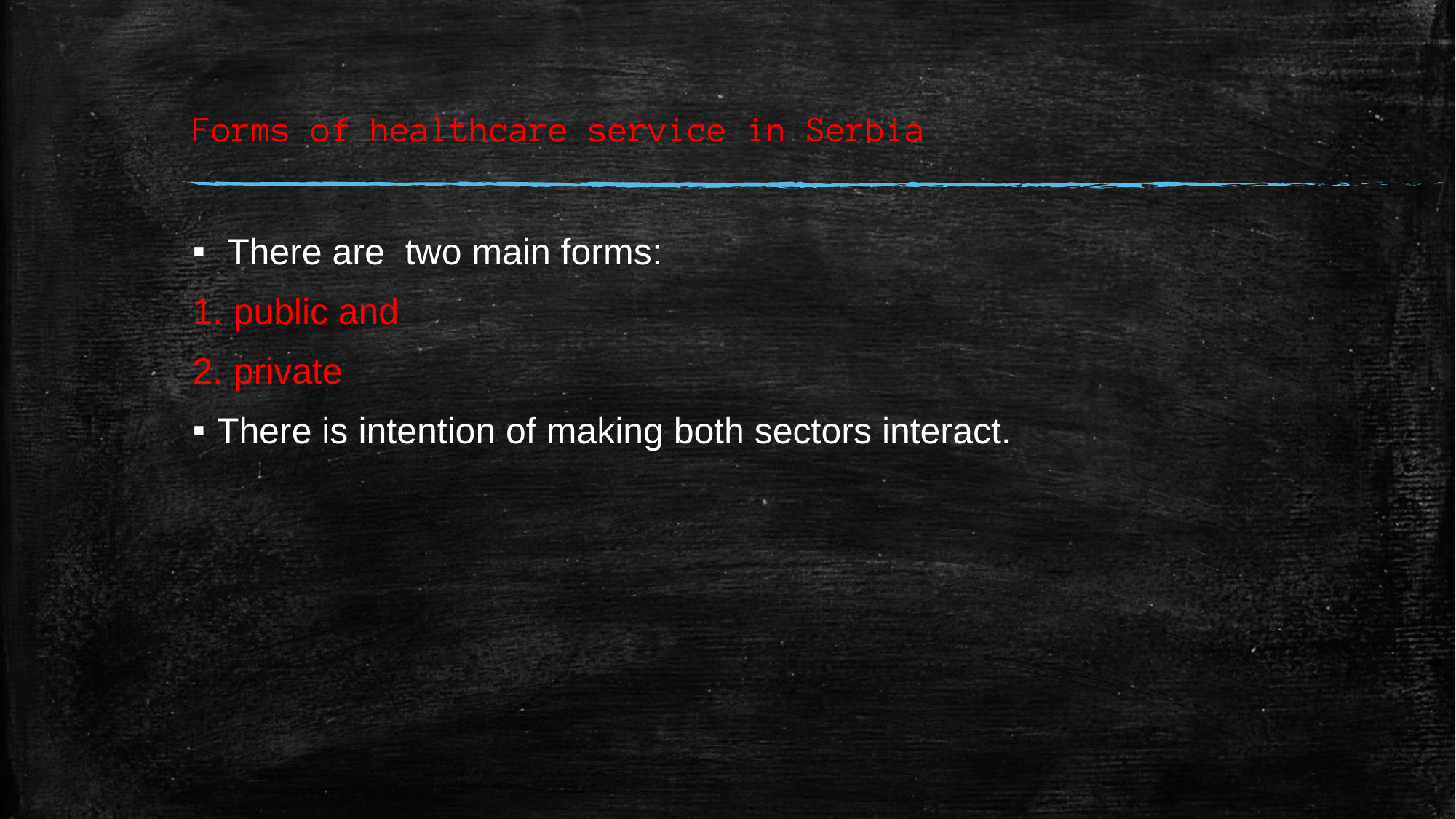

# Forms of healthcare service in Serbia
 There are  two main forms:
public and
private
There is intention of making both sectors interact.